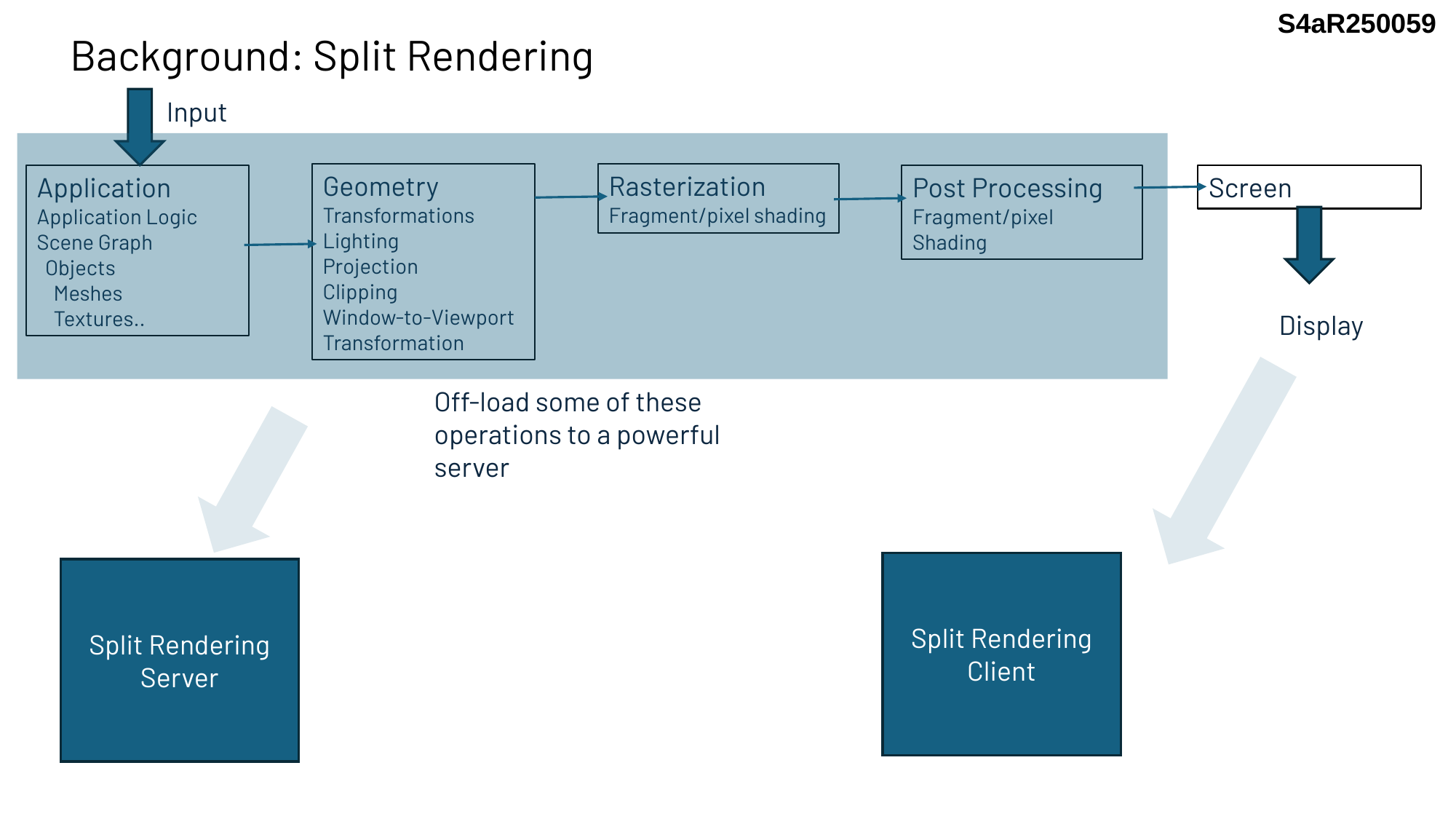

Background: Split Rendering

Input

Geometry
Transformations
Lighting
Projection
Clipping
Window-to-Viewport Transformation
Rasterization
Fragment/pixel shading
Application
Application Logic
Scene Graph
  Objects
    Meshes
    Textures..
Post Processing
Fragment/pixel Shading
Screen

Display

Off-load some of these operations to a powerful server

Split Rendering Client
Split Rendering Server